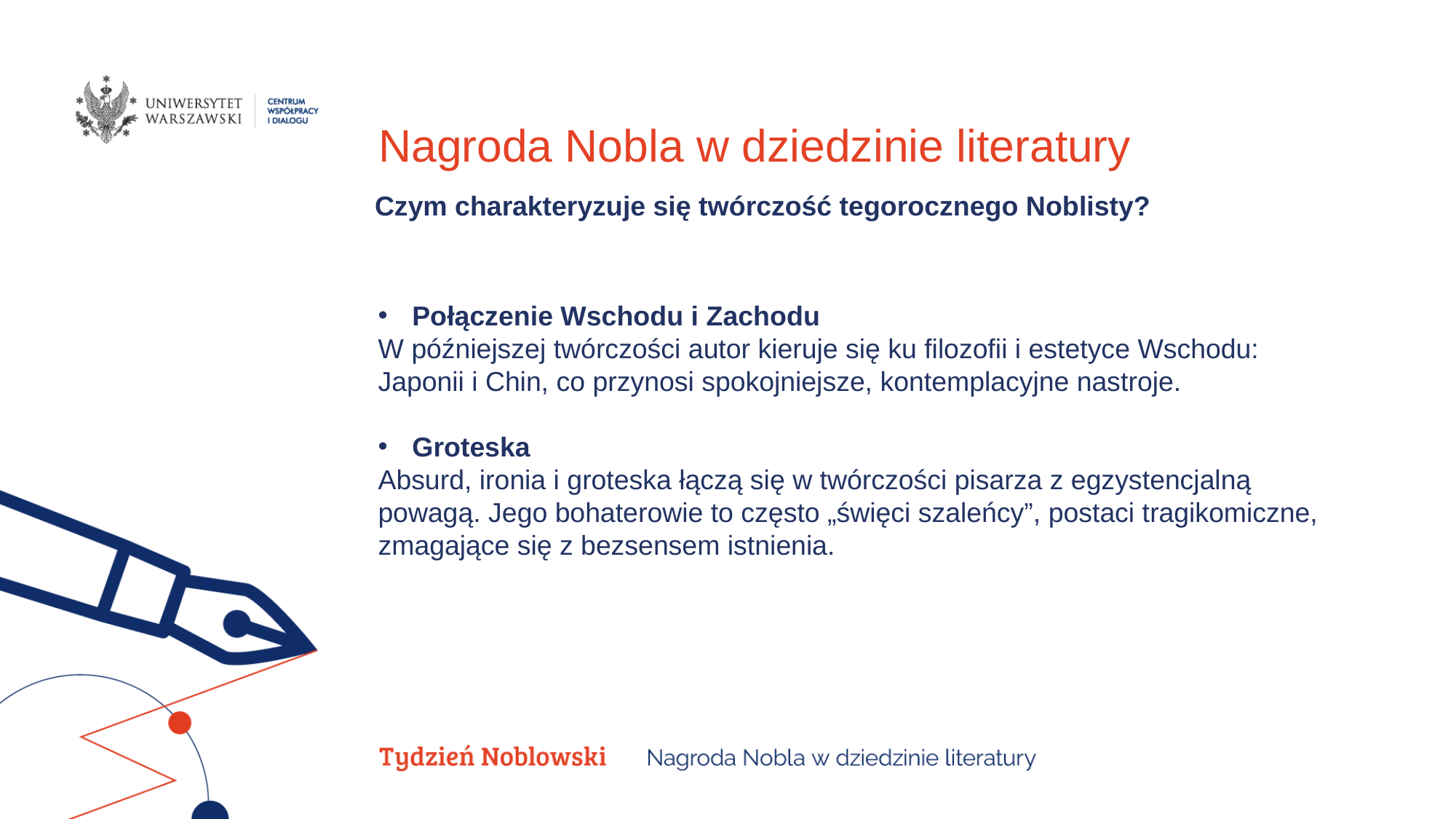

Nagroda Nobla w dziedzinie literatury
Czym charakteryzuje się twórczość tegorocznego Noblisty? ​

Połączenie Wschodu i Zachodu
W późniejszej twórczości autor kieruje się ku filozofii i estetyce Wschodu: Japonii i Chin, co przynosi spokojniejsze, kontemplacyjne nastroje.

Groteska
Absurd, ironia i groteska łączą się w twórczości pisarza z egzystencjalną powagą. Jego bohaterowie to często „święci szaleńcy”, postaci tragikomiczne, zmagające się z bezsensem istnienia.